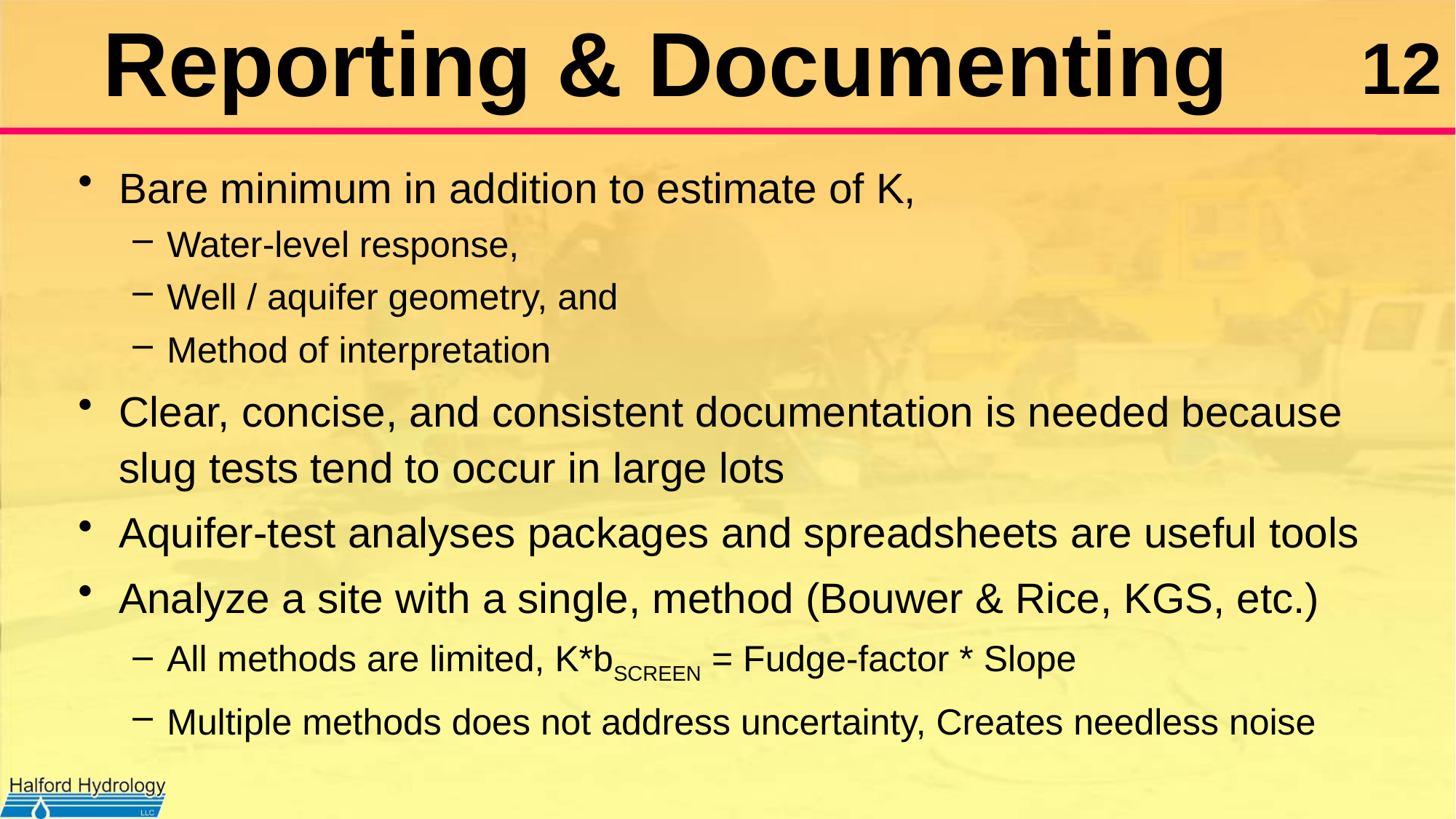

# Reporting & Documenting
Bare minimum in addition to estimate of K,
Water-level response,
Well / aquifer geometry, and
Method of interpretation
Clear, concise, and consistent documentation is needed because slug tests tend to occur in large lots
Aquifer-test analyses packages and spreadsheets are useful tools
Analyze a site with a single, method (Bouwer & Rice, KGS, etc.)
All methods are limited, K*bSCREEN = Fudge-factor * Slope
Multiple methods does not address uncertainty, Creates needless noise